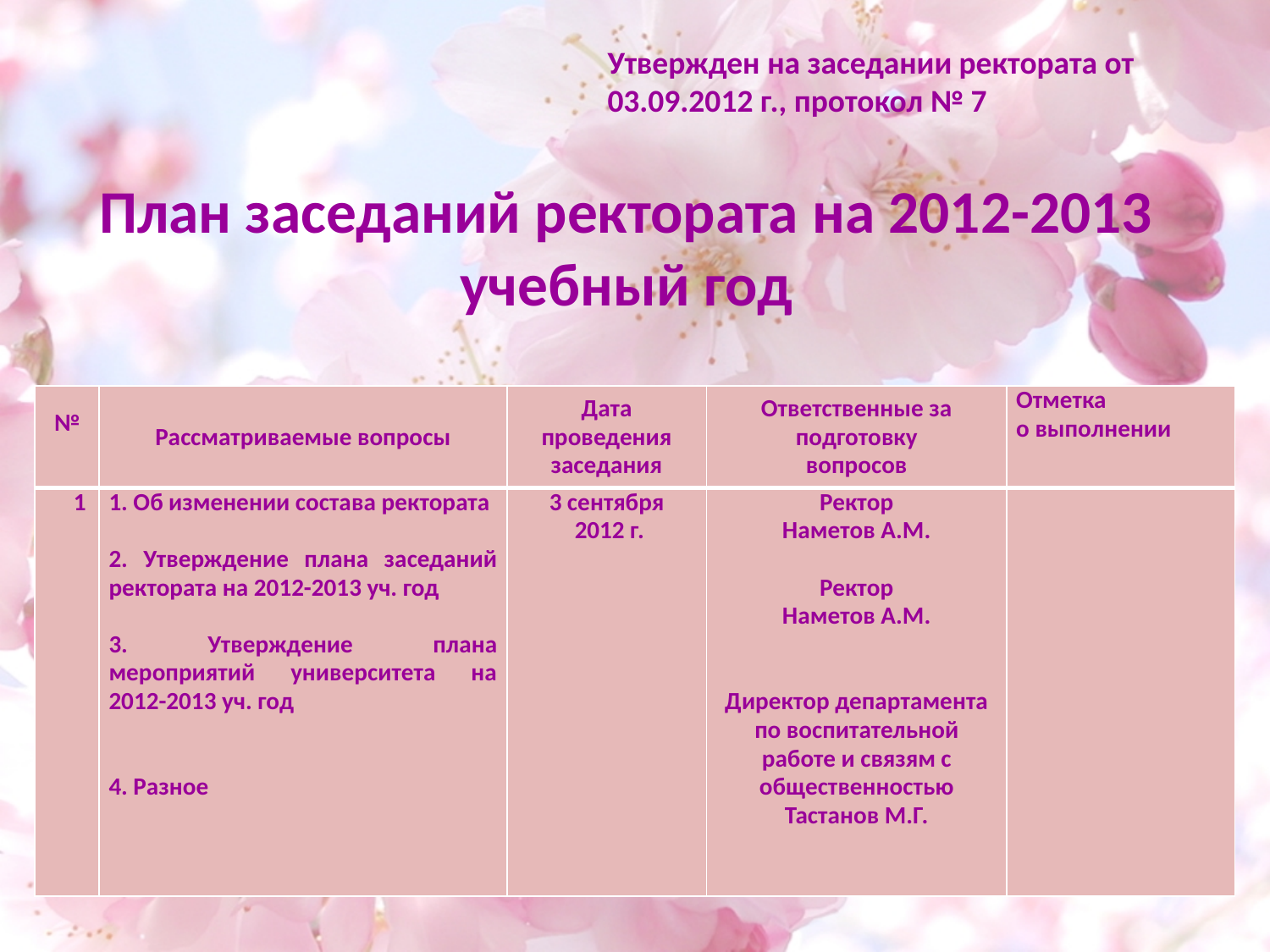

Утвержден на заседании ректората от 03.09.2012 г., протокол № 7
# План заседаний ректората на 2012-2013 учебный год
| № | Рассматриваемые вопросы | Дата проведения заседания | Ответственные за подготовку вопросов | Отметка о выполнении |
| --- | --- | --- | --- | --- |
| 1 | 1. Об изменении состава ректората   2. Утверждение плана заседаний ректората на 2012-2013 уч. год   3. Утверждение плана мероприятий университета на 2012-2013 уч. год     4. Разное | 3 сентября 2012 г. | Ректор Наметов А.М.   Ректор Наметов А.М.     Директор департамента по воспитательной работе и связям с общественностью Тастанов М.Г. |  |